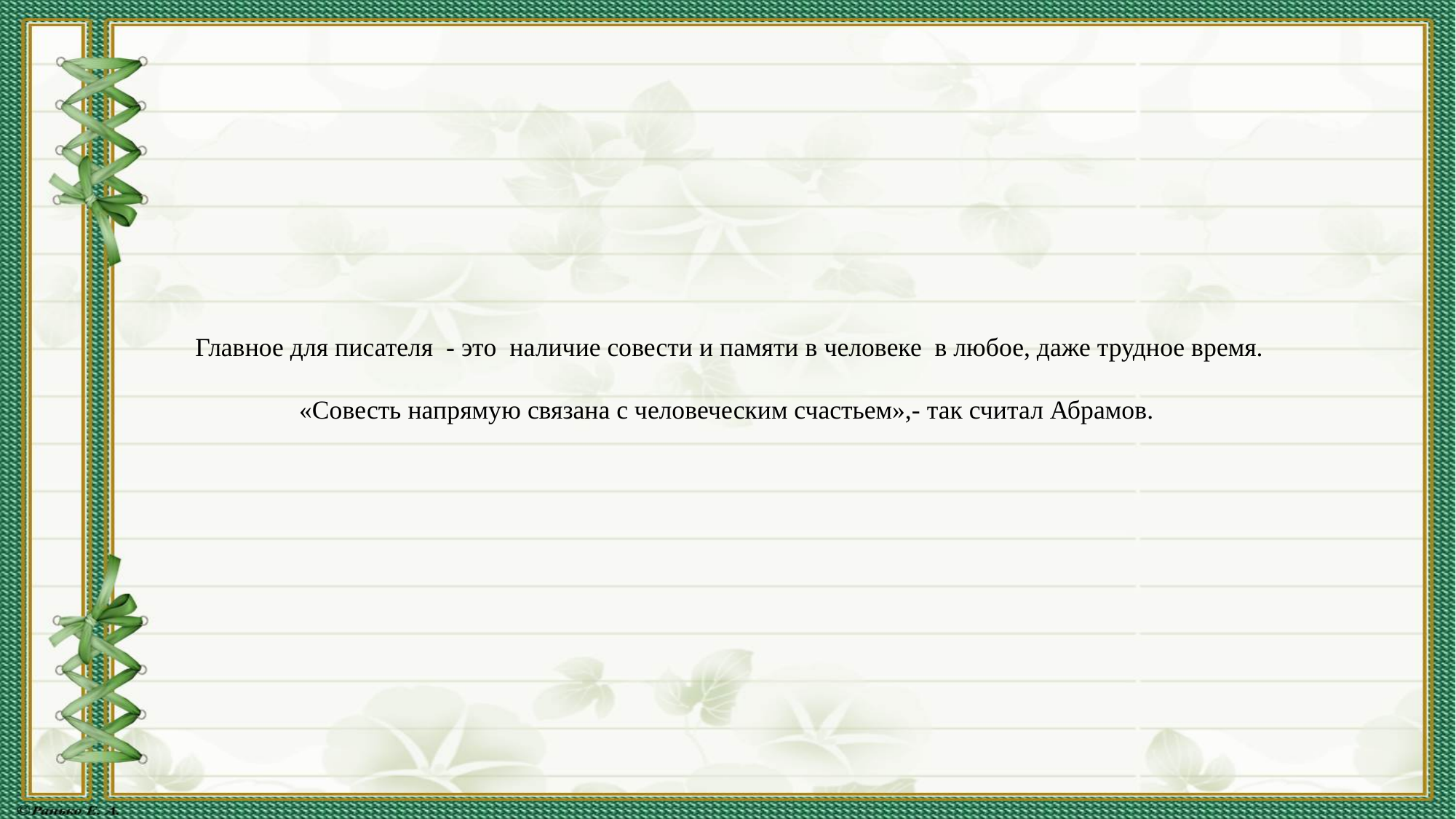

# Главное для писателя  - это  наличие совести и памяти в человеке  в любое, даже трудное время. «Совесть напрямую связана с человеческим счастьем»,- так считал Абрамов.